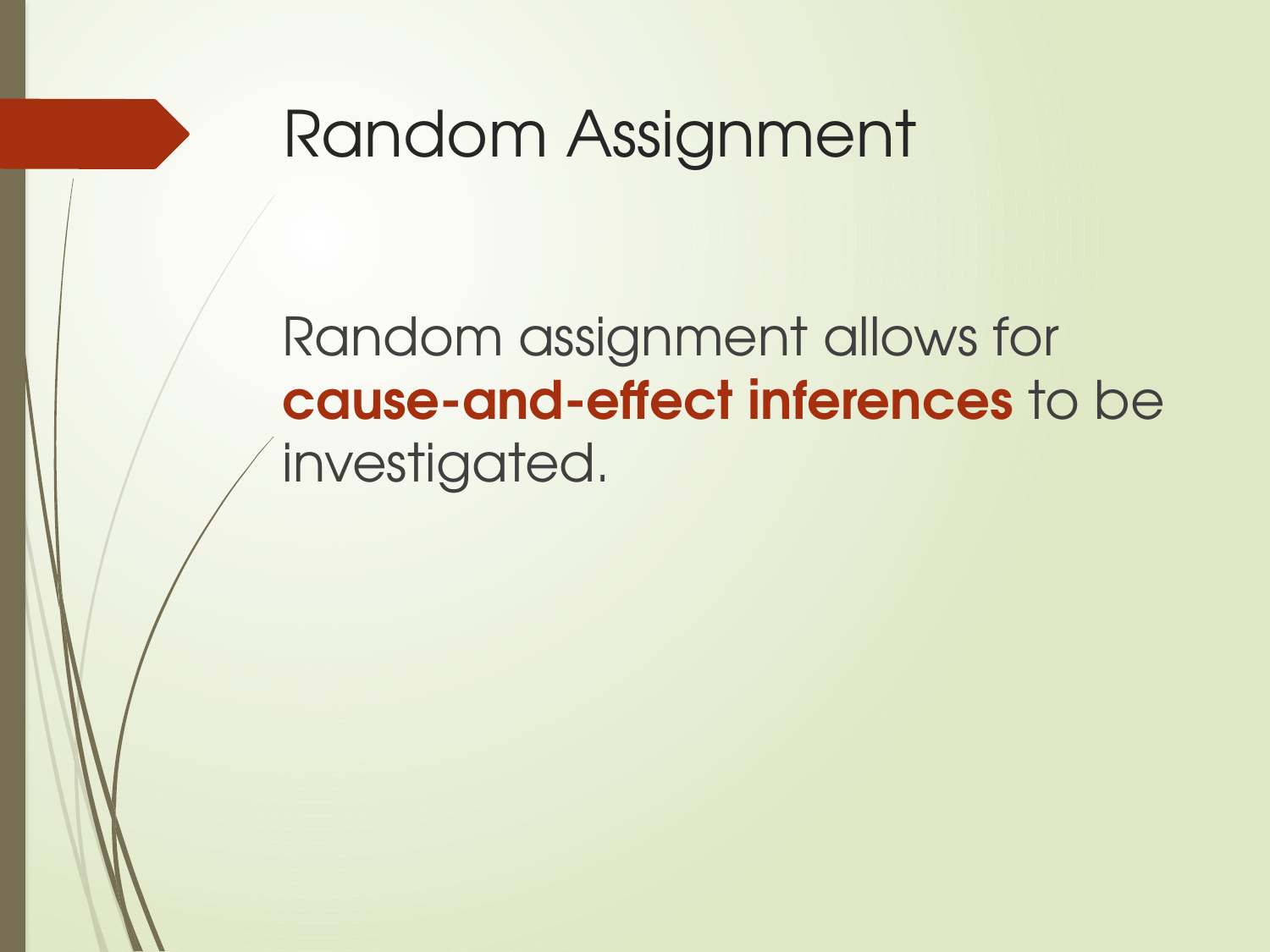

# Random Assignment
Random assignment allows for cause-and-effect inferences to be investigated.